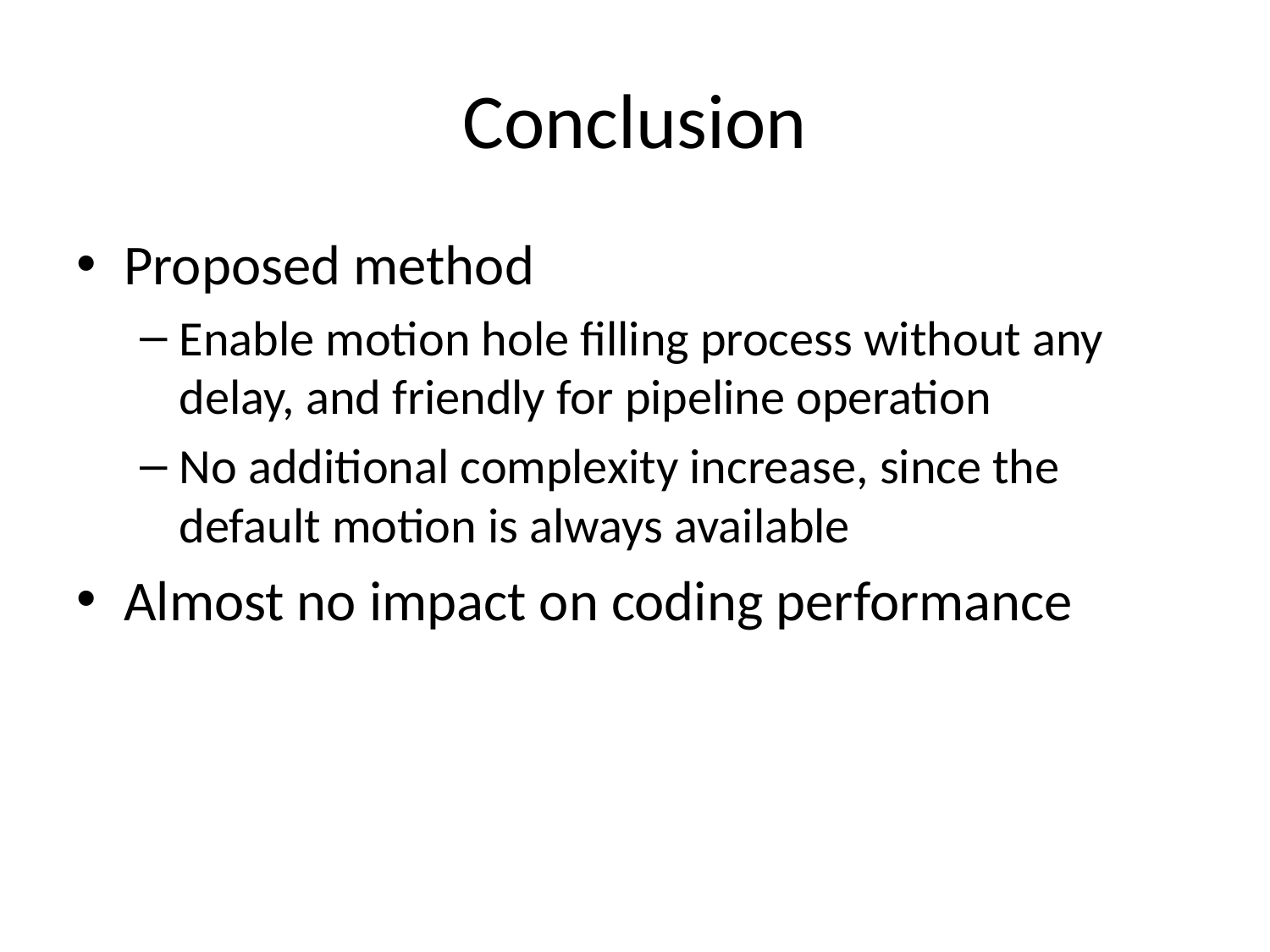

# Conclusion
Proposed method
Enable motion hole filling process without any delay, and friendly for pipeline operation
No additional complexity increase, since the default motion is always available
Almost no impact on coding performance